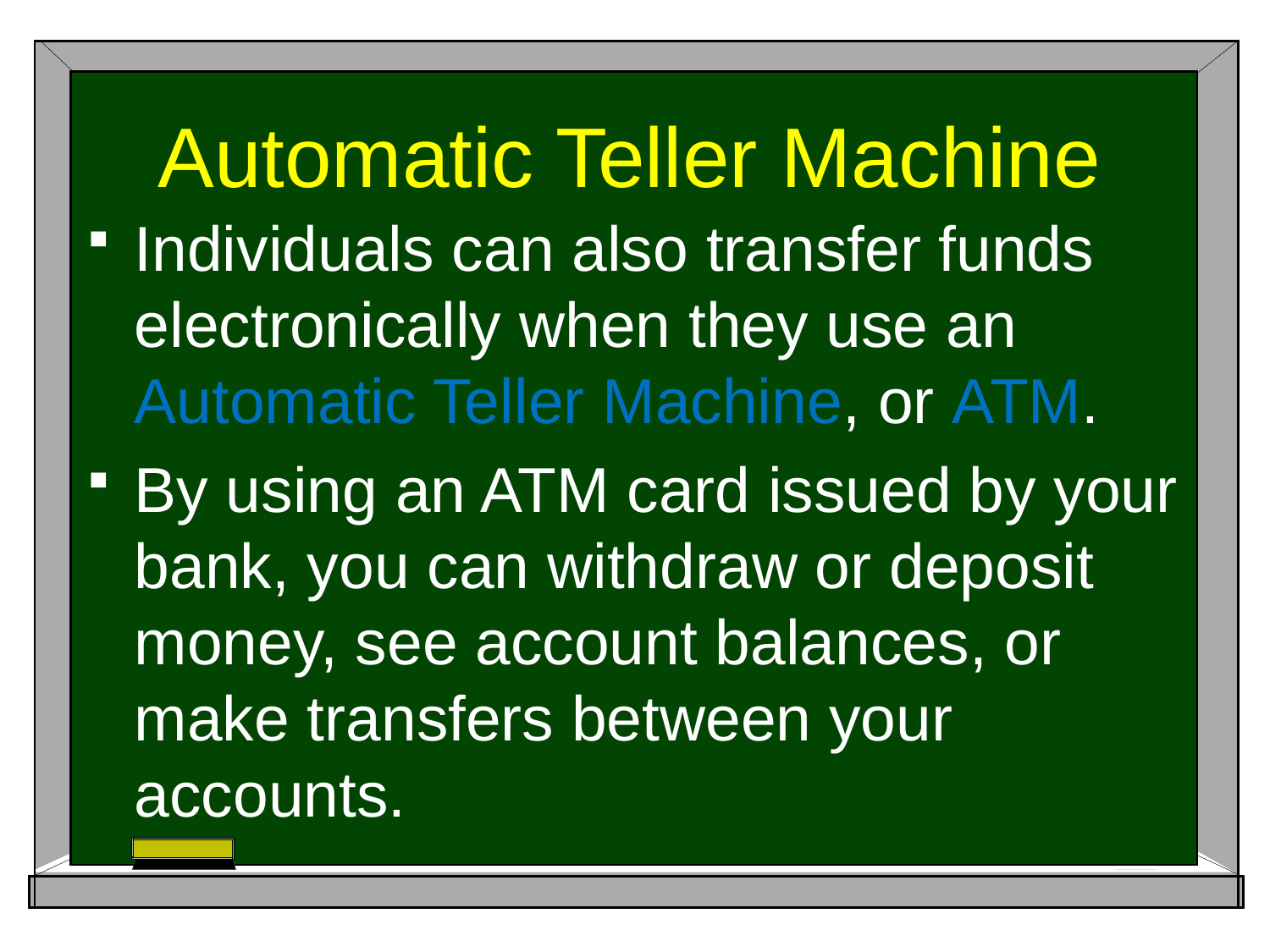

# Automatic Teller Machine
Individuals can also transfer funds electronically when they use an Automatic Teller Machine, or ATM.
By using an ATM card issued by your bank, you can withdraw or deposit money, see account balances, or make transfers between your accounts.